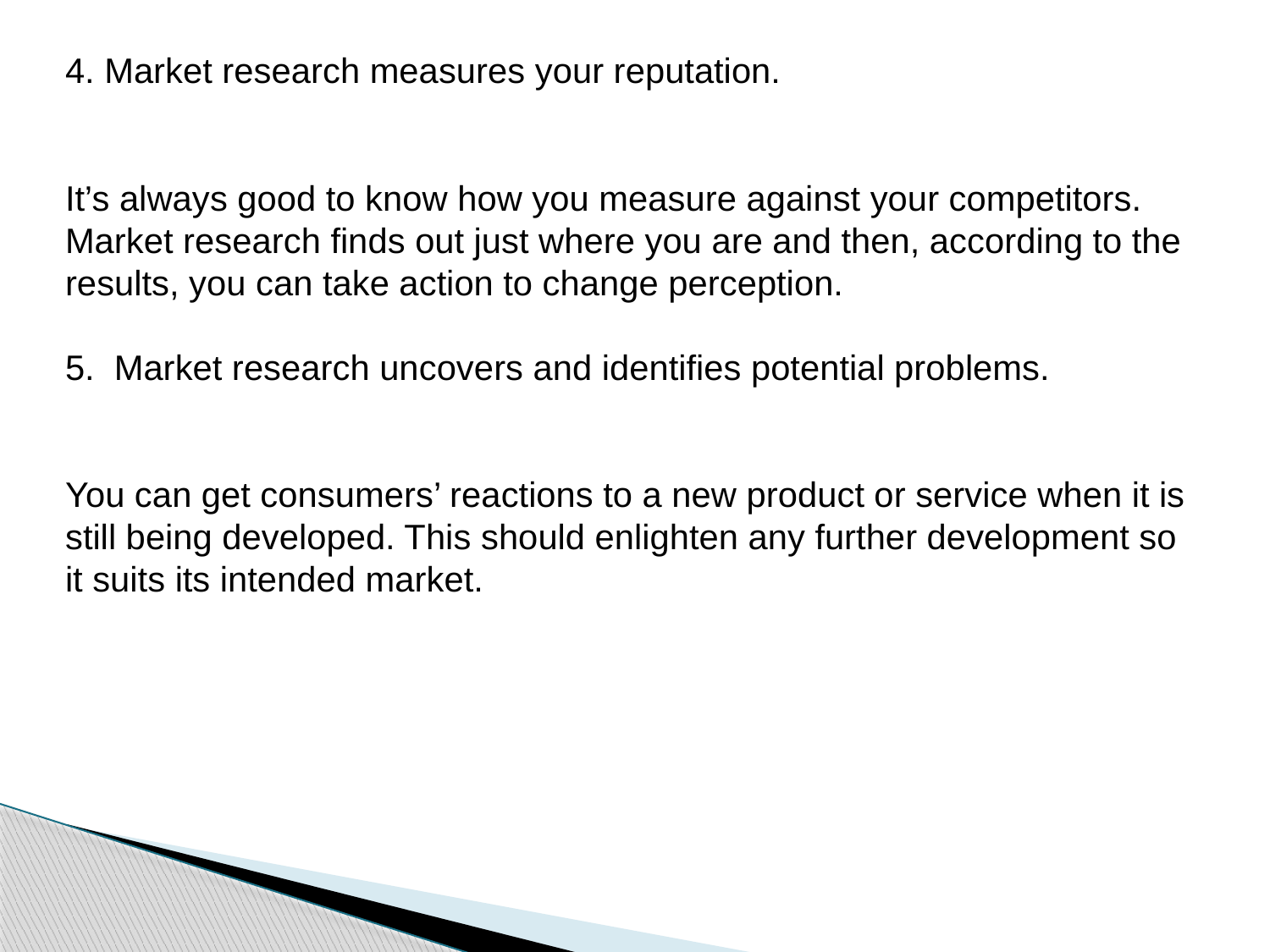

4. Market research measures your reputation.

It’s always good to know how you measure against your competitors. Market research finds out just where you are and then, according to the results, you can take action to change perception.

5.  Market research uncovers and identifies potential problems.

You can get consumers’ reactions to a new product or service when it is still being developed. This should enlighten any further development so it suits its intended market.